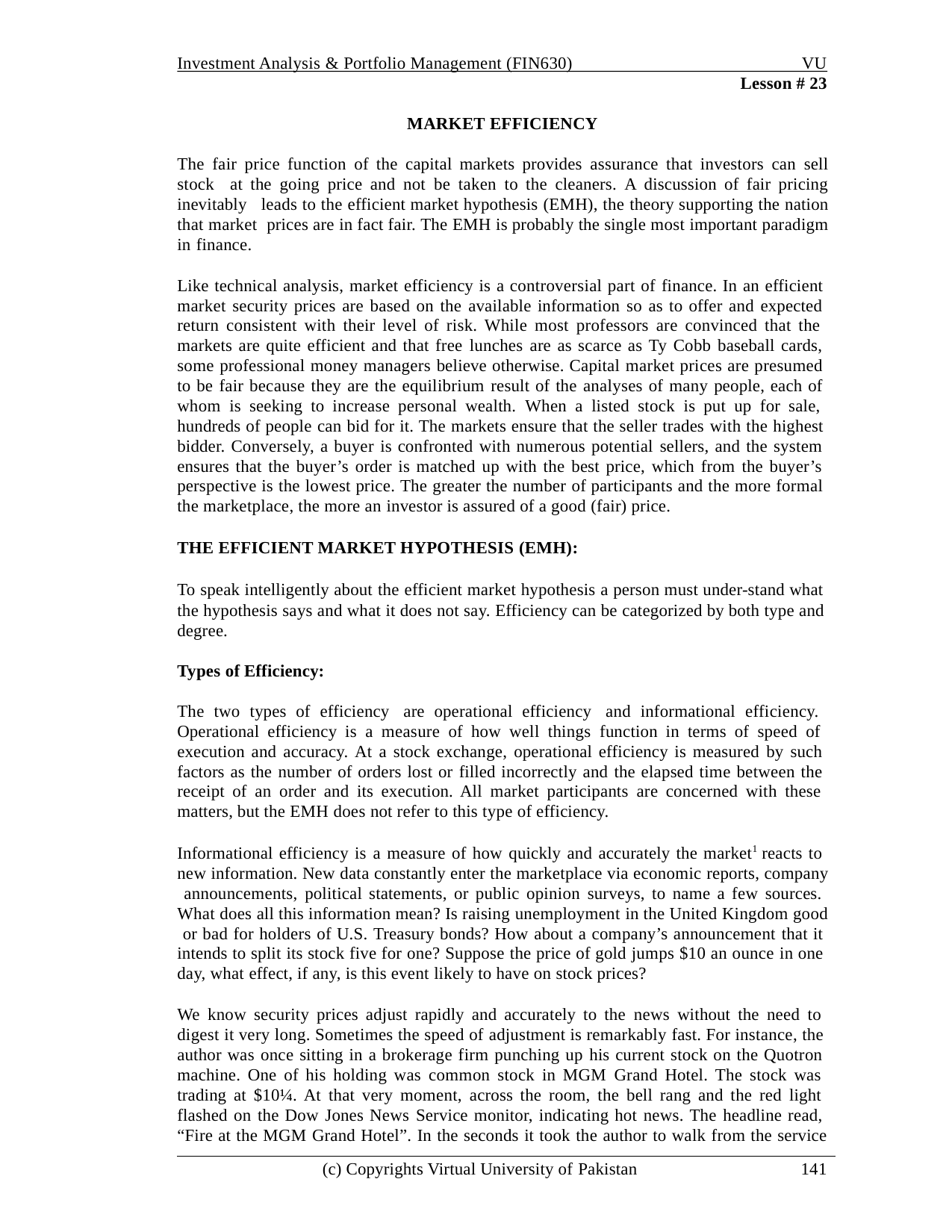

Investment Analysis & Portfolio Management (FIN630)
VU
Lesson # 23

MARKET EFFICIENCY

The fair price function of the capital markets provides assurance that investors can sell stock  at the going price and not be taken to the cleaners. A discussion of fair pricing inevitably  leads to the efficient market hypothesis (EMH), the theory supporting the nation that market  prices are in fact fair. The EMH is probably the single most important paradigm in finance.

Like technical analysis, market efficiency is a controversial part of finance. In an efficient  market security prices are based on the available information so as to offer and expected  return consistent with their level of risk. While most professors are convinced that the  markets are quite efficient and that free lunches are as scarce as Ty Cobb baseball cards,  some professional money managers believe otherwise. Capital market prices are presumed  to be fair because they are the equilibrium result of the analyses of many people, each of  whom is seeking to increase personal wealth. When a listed stock is put up for sale,  hundreds of people can bid for it. The markets ensure that the seller trades with the highest  bidder. Conversely, a buyer is confronted with numerous potential sellers, and the system  ensures that the buyer’s order is matched up with the best price, which from the buyer’s  perspective is the lowest price. The greater the number of participants and the more formal  the marketplace, the more an investor is assured of a good (fair) price.

THE EFFICIENT MARKET HYPOTHESIS (EMH):

To speak intelligently about the efficient market hypothesis a person must under-stand what  the hypothesis says and what it does not say. Efficiency can be categorized by both type and  degree.

Types of Efficiency:

The two types of efficiency are operational efficiency and informational efficiency.  Operational efficiency is a measure of how well things function in terms of speed of  execution and accuracy. At a stock exchange, operational efficiency is measured by such  factors as the number of orders lost or filled incorrectly and the elapsed time between the  receipt of an order and its execution. All market participants are concerned with these  matters, but the EMH does not refer to this type of efficiency.

Informational efficiency is a measure of how quickly and accurately the market1 reacts to  new information. New data constantly enter the marketplace via economic reports, company  announcements, political statements, or public opinion surveys, to name a few sources.  What does all this information mean? Is raising unemployment in the United Kingdom good  or bad for holders of U.S. Treasury bonds? How about a company’s announcement that it  intends to split its stock five for one? Suppose the price of gold jumps $10 an ounce in one  day, what effect, if any, is this event likely to have on stock prices?

We know security prices adjust rapidly and accurately to the news without the need to  digest it very long. Sometimes the speed of adjustment is remarkably fast. For instance, the  author was once sitting in a brokerage firm punching up his current stock on the Quotron  machine. One of his holding was common stock in MGM Grand Hotel. The stock was  trading at $10¼. At that very moment, across the room, the bell rang and the red light  flashed on the Dow Jones News Service monitor, indicating hot news. The headline read,  “Fire at the MGM Grand Hotel”. In the seconds it took the author to walk from the service
(c) Copyrights Virtual University of Pakistan
141